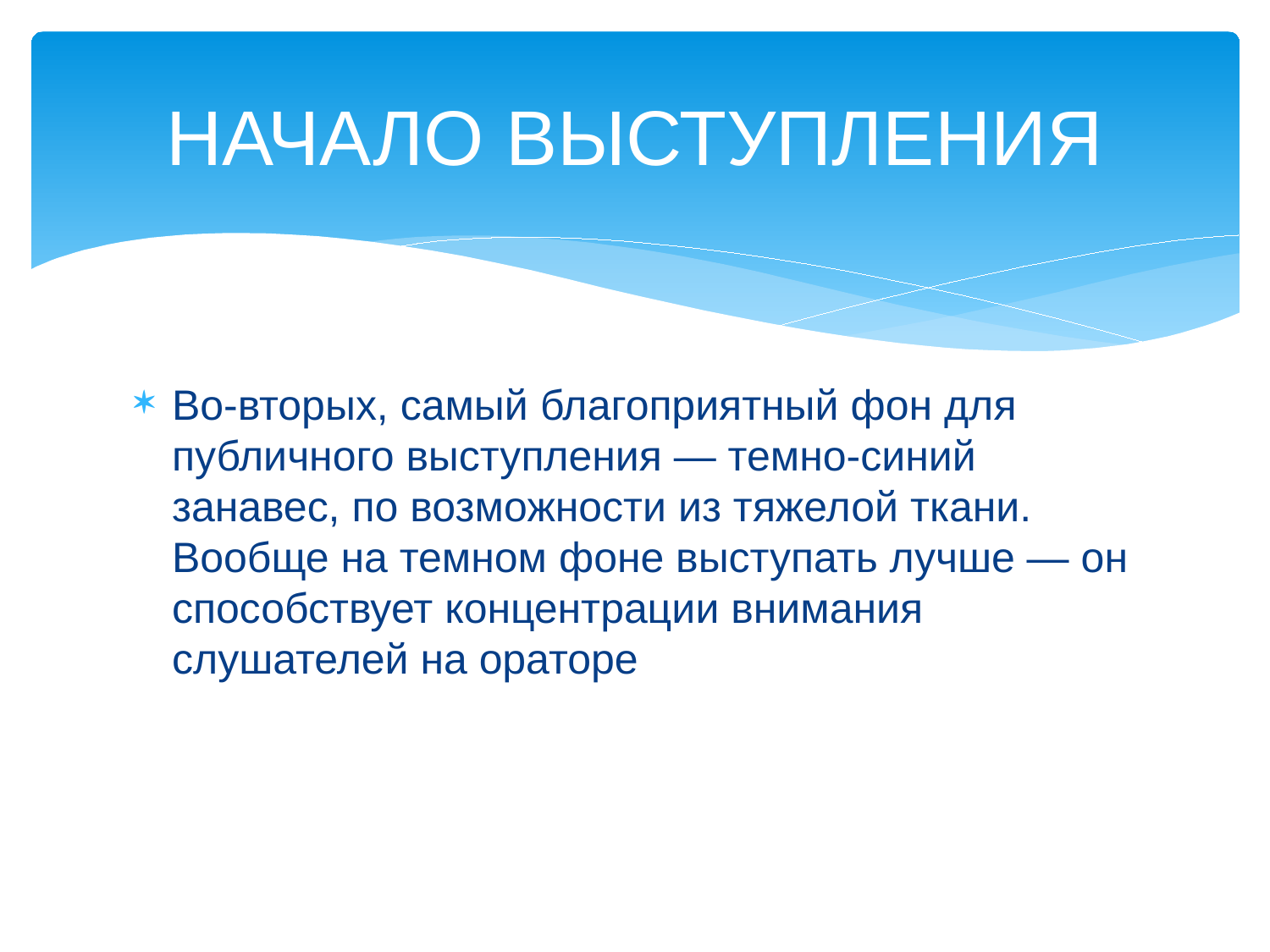

# НАЧАЛО ВЫСТУПЛЕНИЯ
Во-вторых, самый благоприятный фон для публичного выступления — темно-синий занавес, по возможности из тяжелой ткани. Вообще на темном фоне выступать лучше — он способствует концентрации внимания слушателей на ораторе.